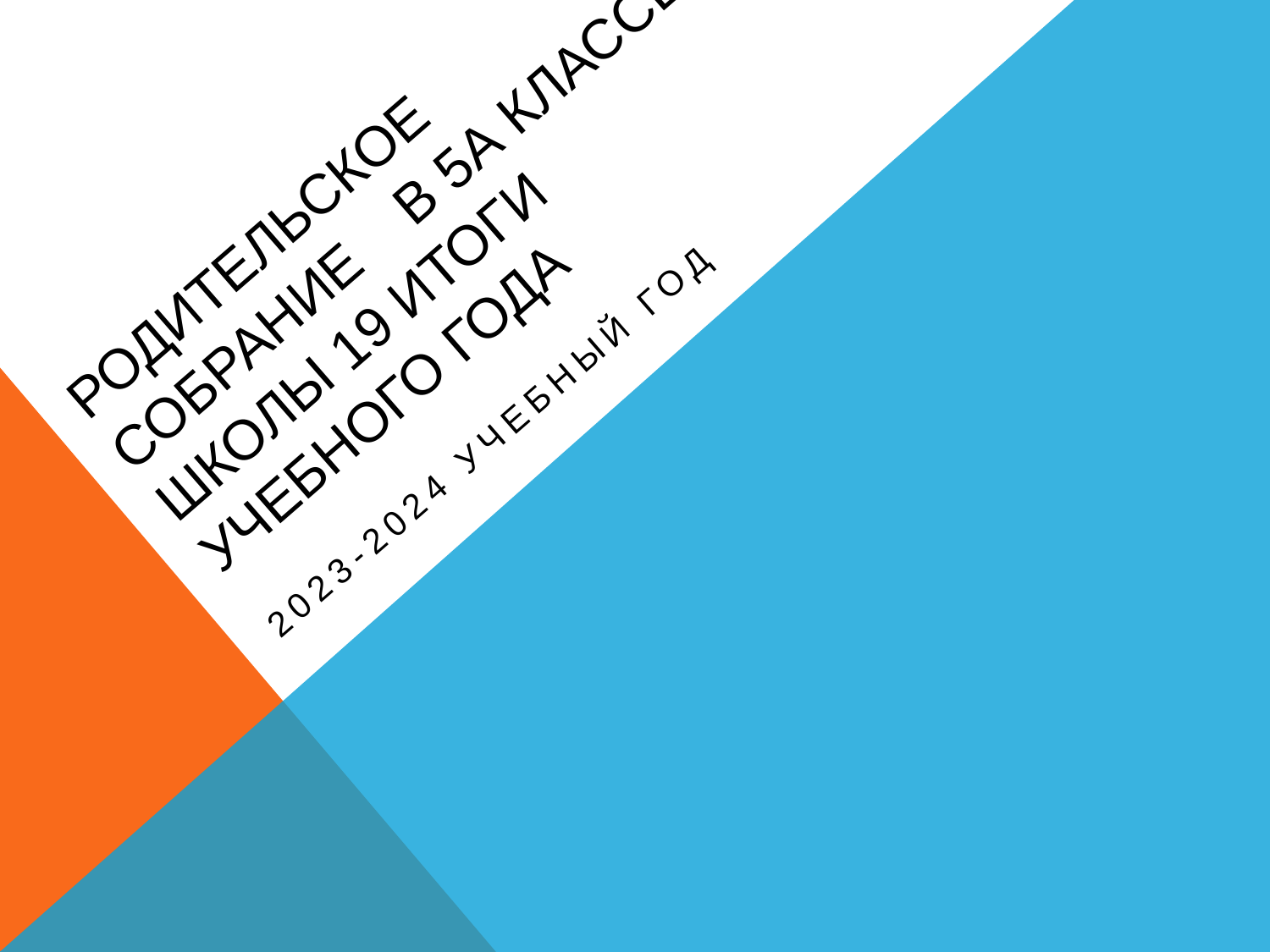

# Родительское собрание    в 5а классе школы 19 Итоги учебного года
2023-2024 учебный год